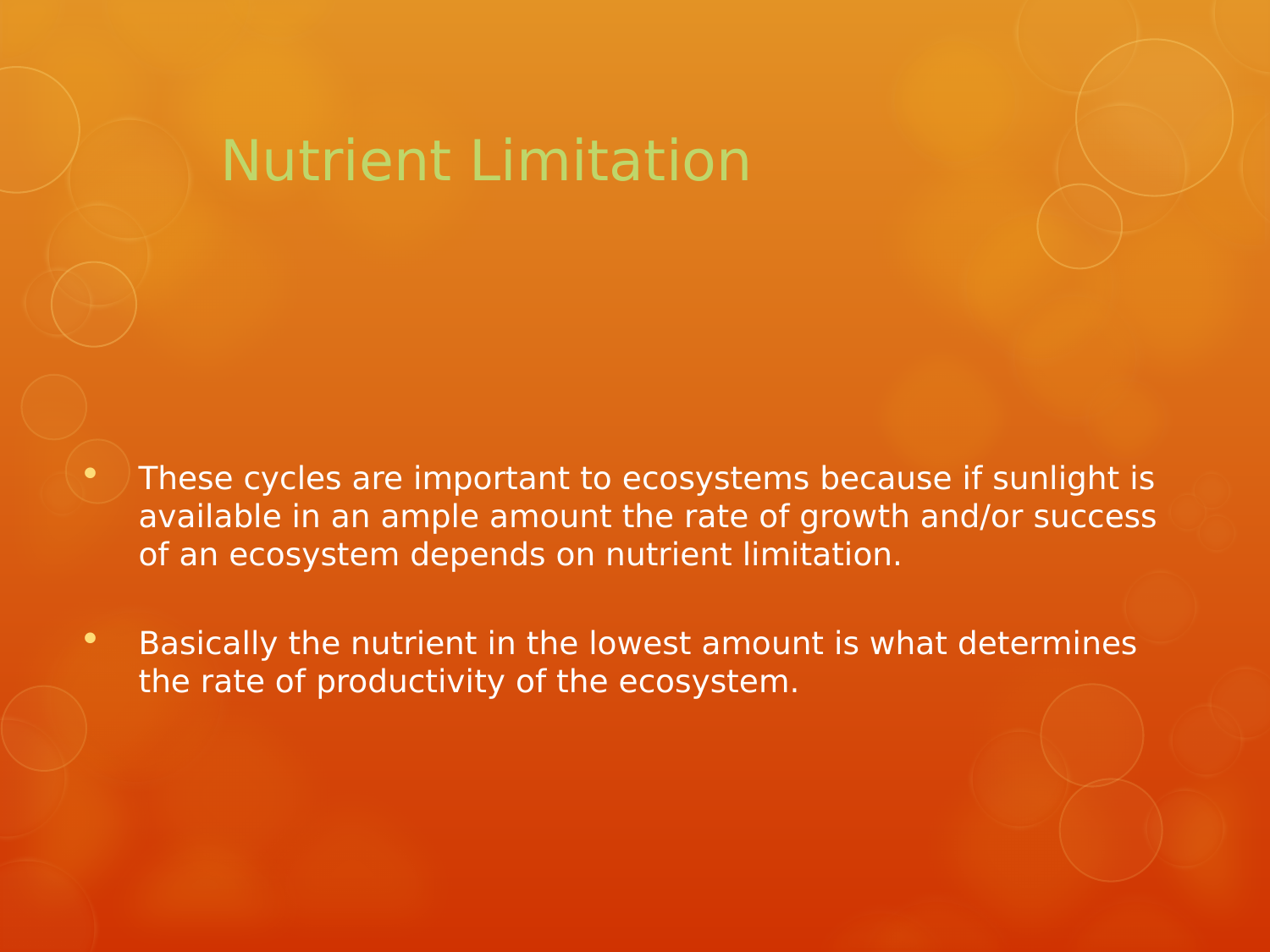

# Nutrient Limitation
These cycles are important to ecosystems because if sunlight is available in an ample amount the rate of growth and/or success of an ecosystem depends on nutrient limitation.

Basically the nutrient in the lowest amount is what determines the rate of productivity of the ecosystem.